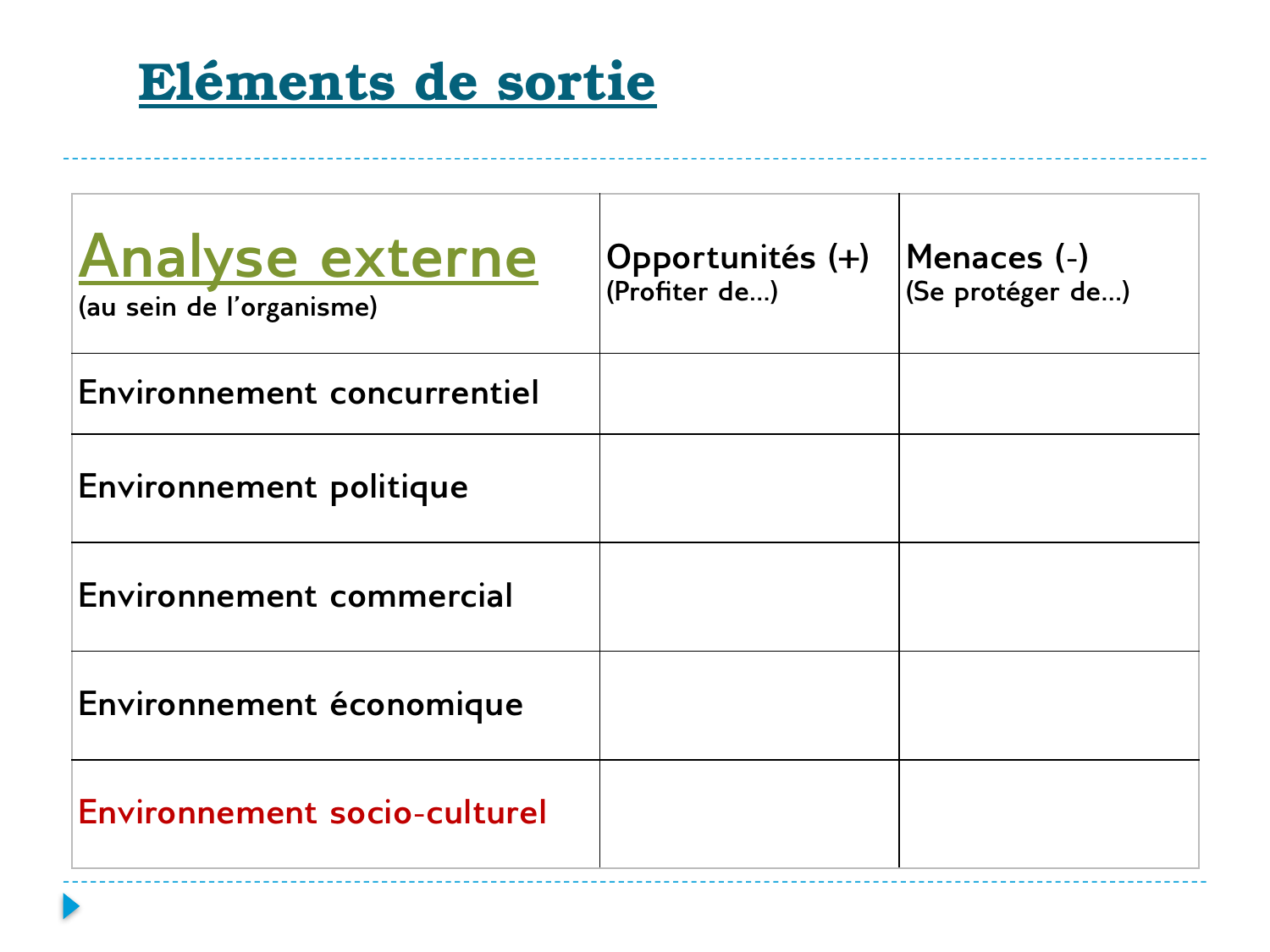

# Eléments de sortie
| Analyse externe (au sein de l’organisme) | Opportunités (+) (Profiter de…) | Menaces (-) (Se protéger de…) |
| --- | --- | --- |
| Environnement concurrentiel |  |  |
| Environnement politique |  |  |
| Environnement commercial |  |  |
| Environnement économique |  |  |
| Environnement socio-culturel |  |  |